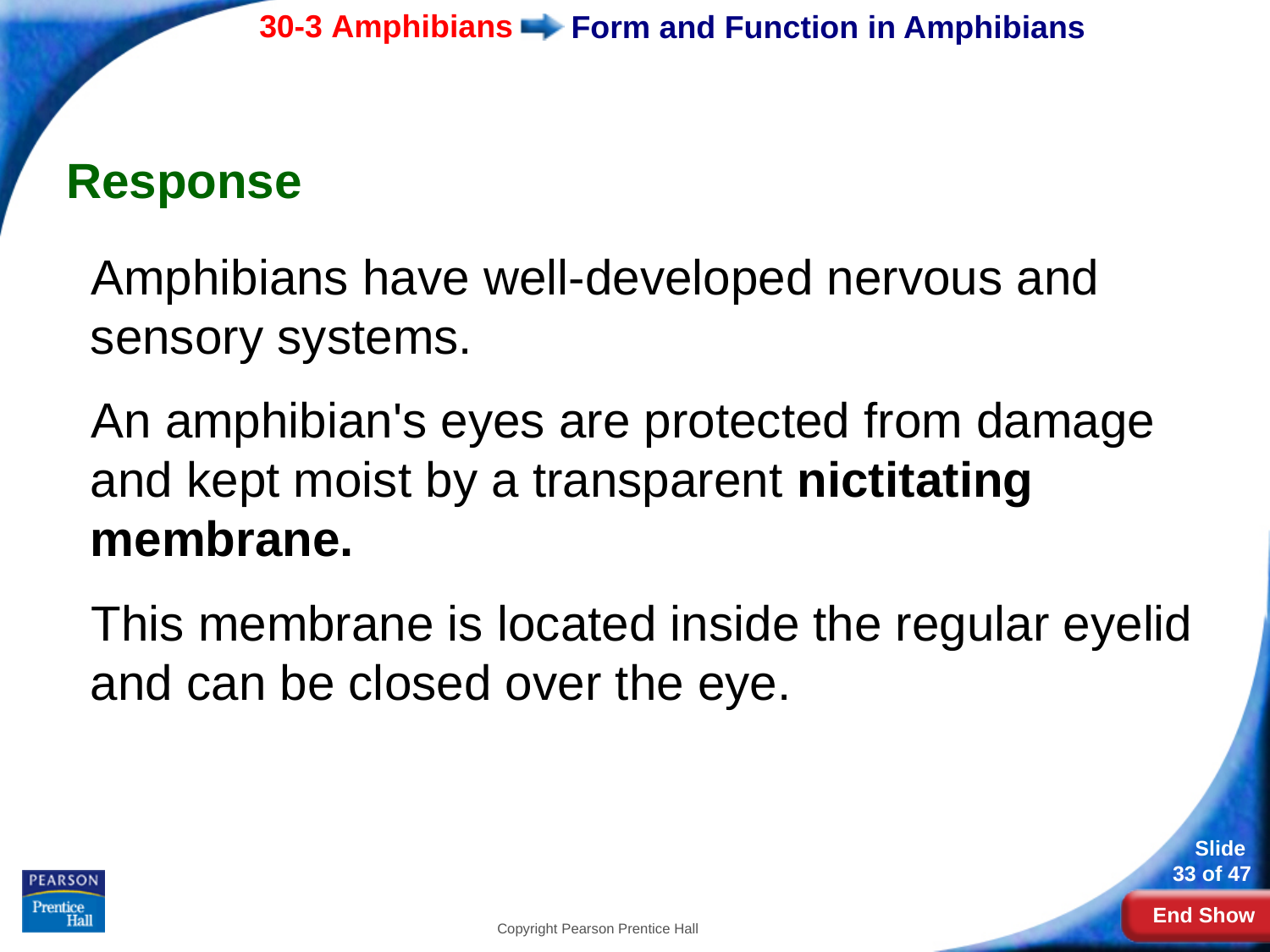

# Form and Function in Amphibians
Response
Amphibians have well-developed nervous and sensory systems.
An amphibian's eyes are protected from damage and kept moist by a transparent nictitating membrane.
This membrane is located inside the regular eyelid and can be closed over the eye.
Copyright Pearson Prentice Hall